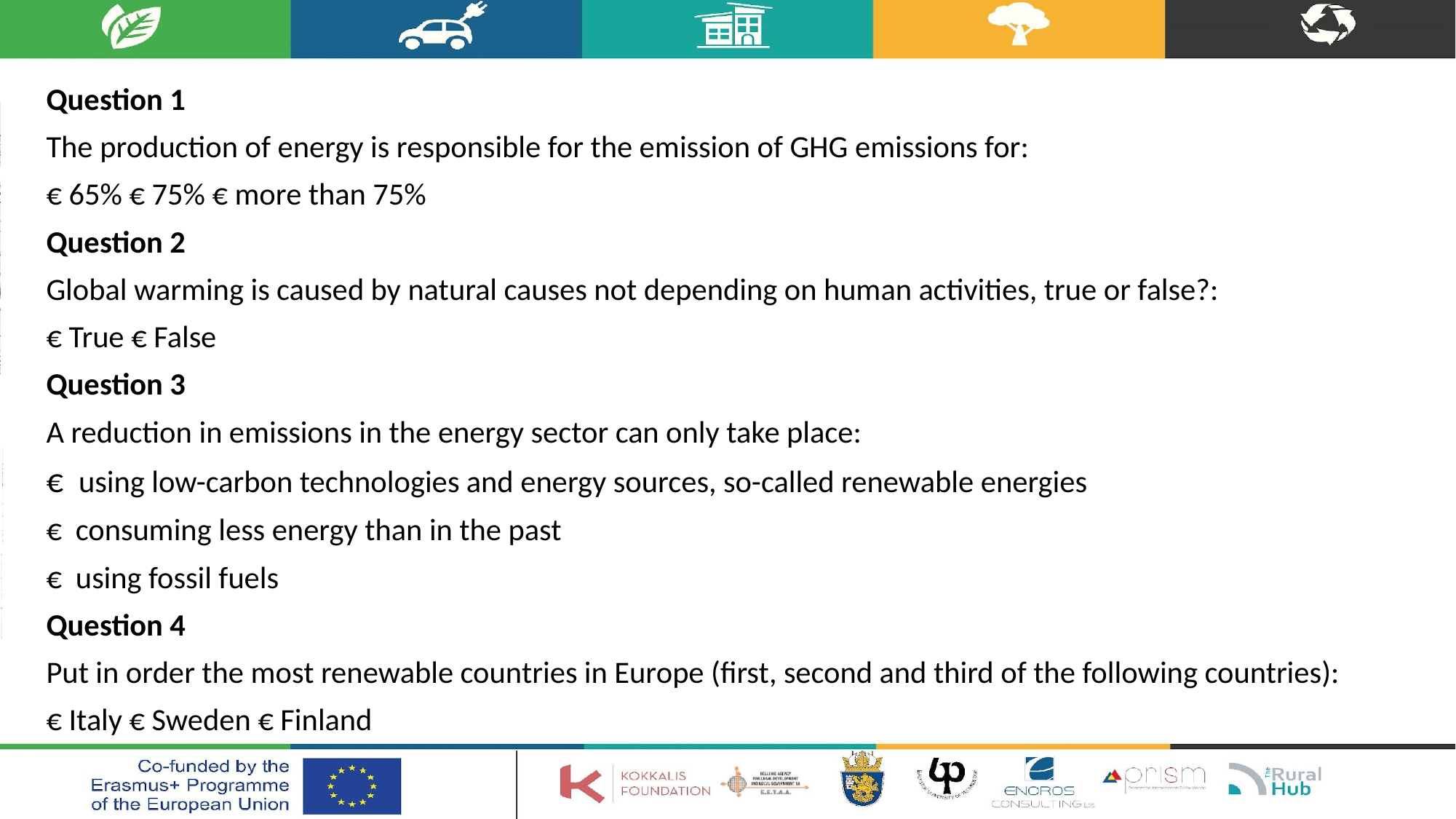

Question 1
The production of energy is responsible for the emission of GHG emissions for:
€ 65% € 75% € more than 75%
Question 2
Global warming is caused by natural causes not depending on human activities, true or false?:
€ True € False
Question 3
A reduction in emissions in the energy sector can only take place:
€  using low-carbon technologies and energy sources, so-called renewable energies
€  consuming less energy than in the past
€  using fossil fuels
Question 4
Put in order the most renewable countries in Europe (first, second and third of the following countries):
€ Italy € Sweden € Finland